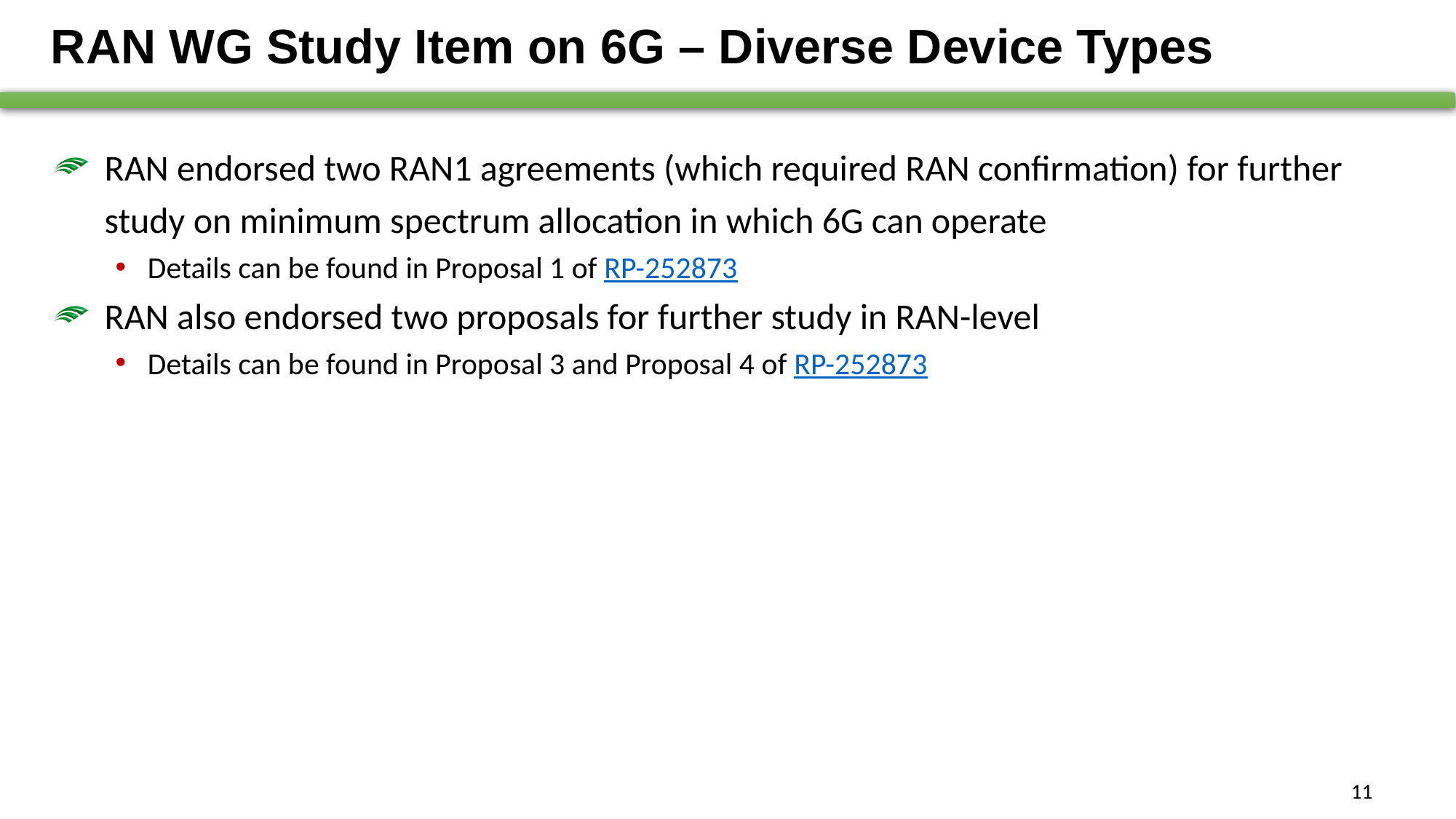

# RAN WG Study Item on 6G – Diverse Device Types
RAN endorsed two RAN1 agreements (which required RAN confirmation) for further study on minimum spectrum allocation in which 6G can operate
Details can be found in Proposal 1 of RP-252873
RAN also endorsed two proposals for further study in RAN-level
Details can be found in Proposal 3 and Proposal 4 of RP-252873